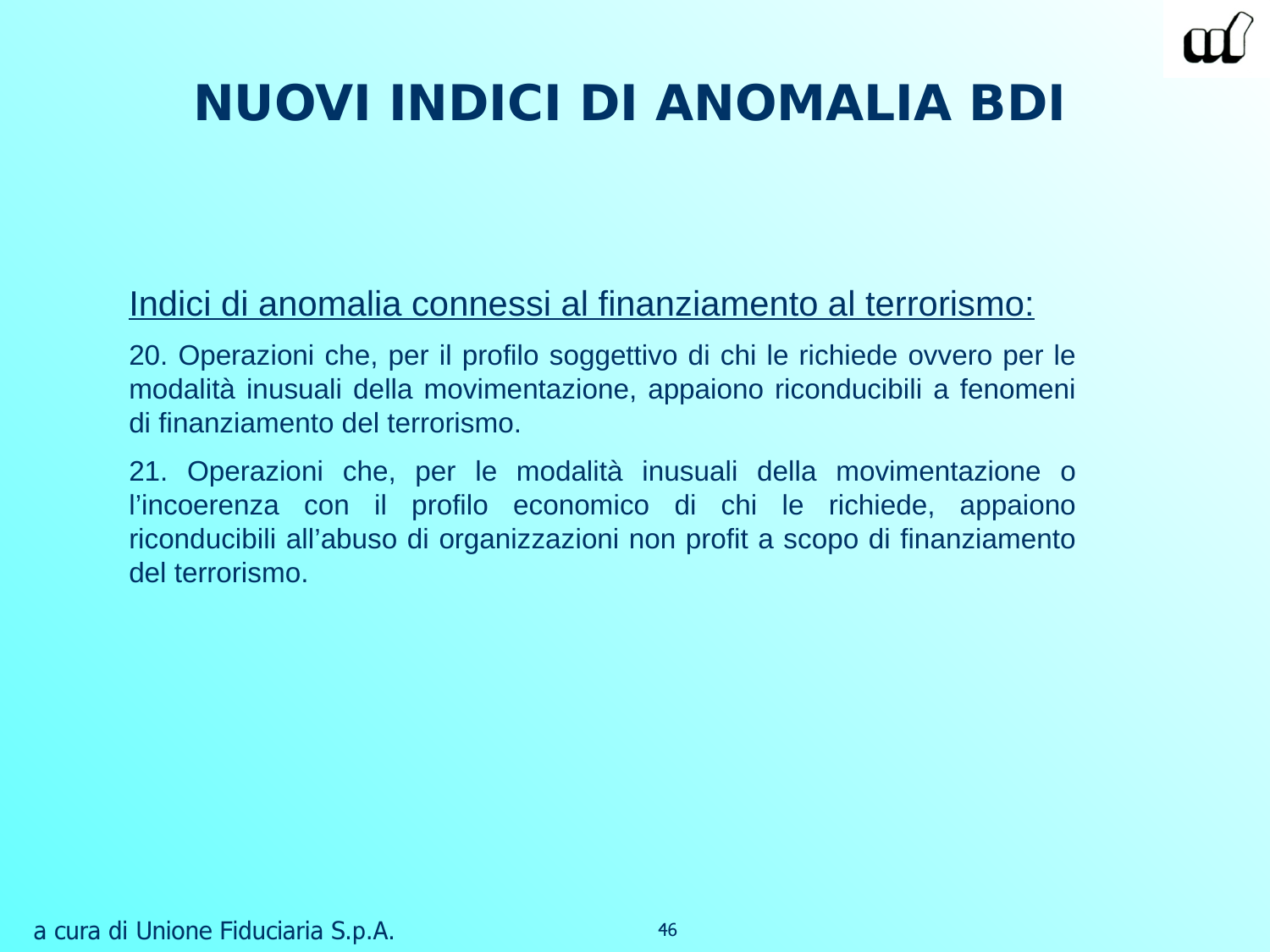

NUOVI INDICI DI ANOMALIA BDI

Indici di anomalia connessi al finanziamento al terrorismo:
20. Operazioni che, per il profilo soggettivo di chi le richiede ovvero per le modalità inusuali della movimentazione, appaiono riconducibili a fenomeni di finanziamento del terrorismo.
21. Operazioni che, per le modalità inusuali della movimentazione o l’incoerenza con il profilo economico di chi le richiede, appaiono riconducibili all’abuso di organizzazioni non profit a scopo di finanziamento del terrorismo.